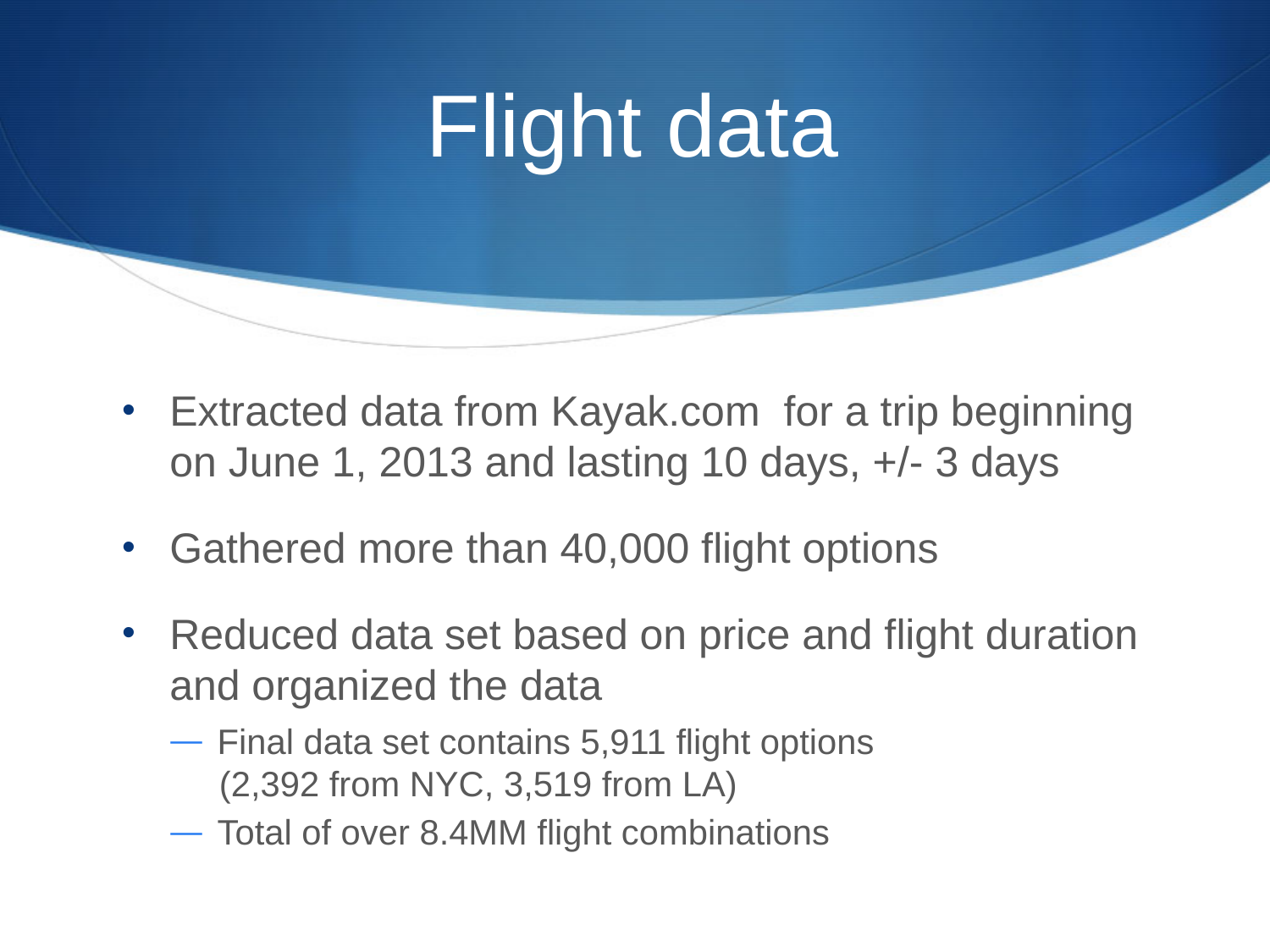

Flight data
Extracted data from Kayak.com  for a trip beginning on June 1, 2013 and lasting 10 days, +/- 3 days
Gathered more than 40,000 flight options
Reduced data set based on price and flight duration and organized the data

Final data set contains 5,911 flight options
     (2,392 from NYC, 3,519 from LA)

Total of over 8.4MM flight combinations